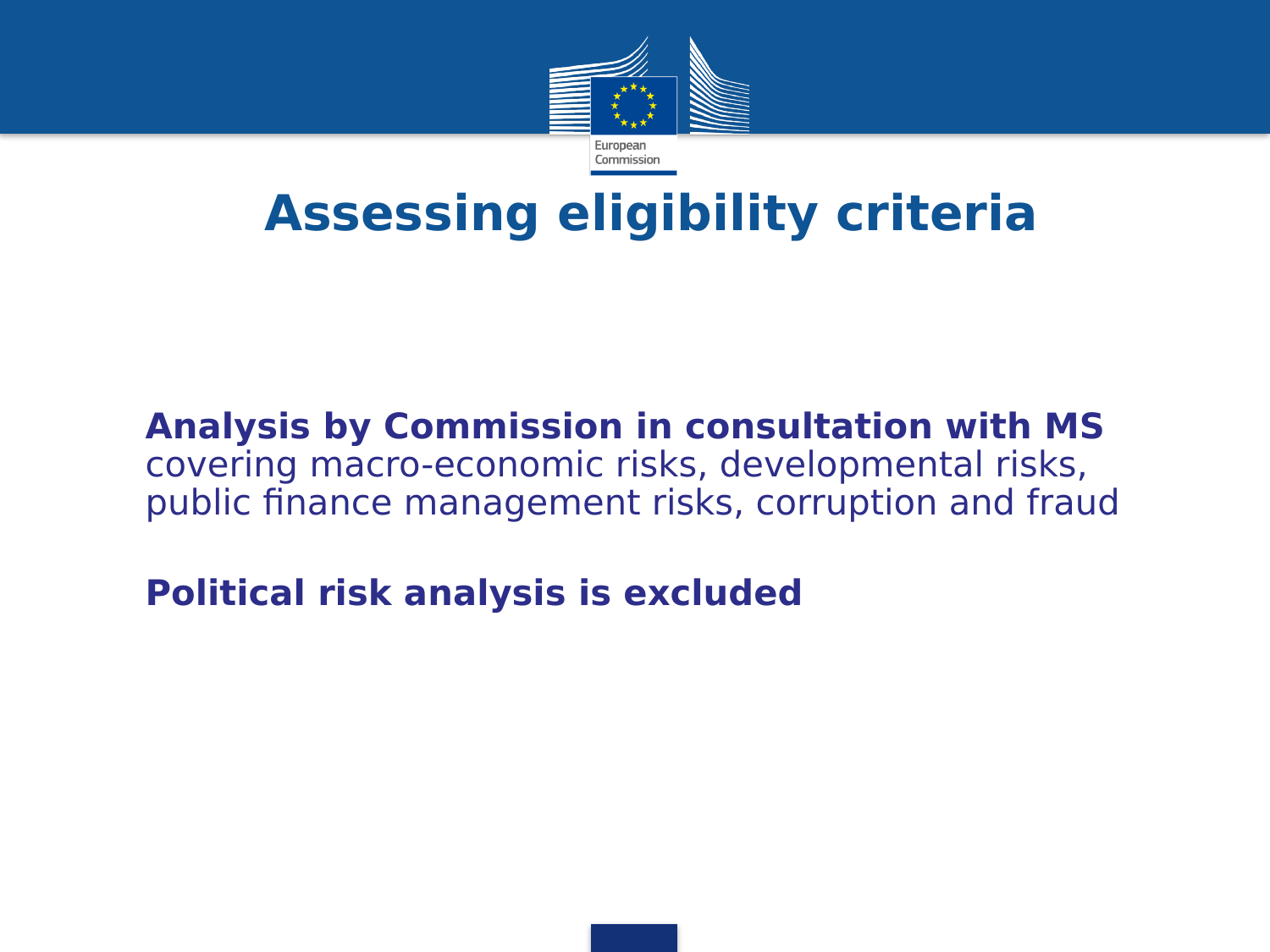

# Assessing eligibility criteria

Analysis by Commission in consultation with MS covering macro-economic risks, developmental risks, public finance management risks, corruption and fraud

Political risk analysis is excluded